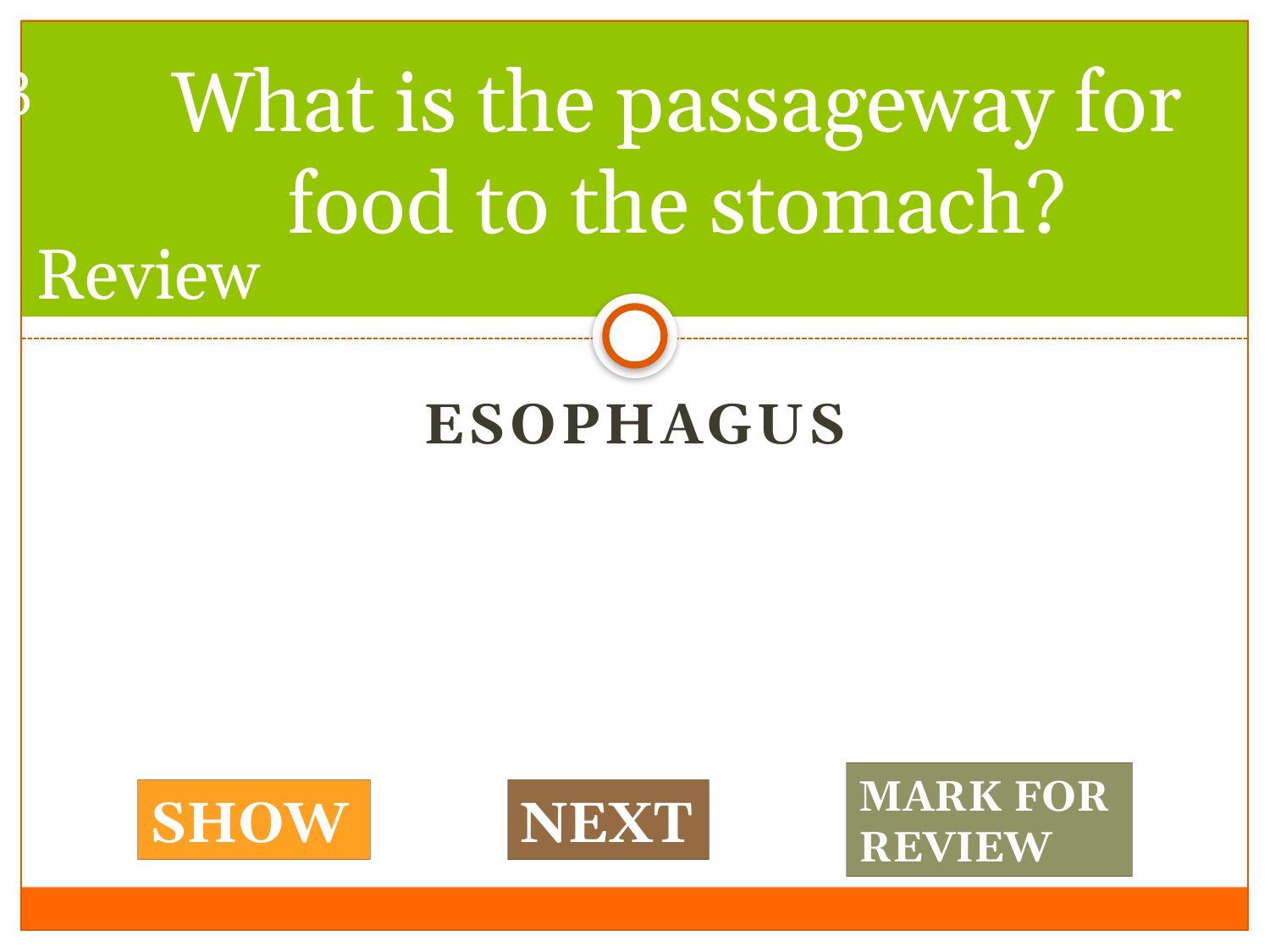

#13
# What is the passageway for food to the stomach?
Review
Esophagus
MARK FOR REVIEW
SHOW
NEXT